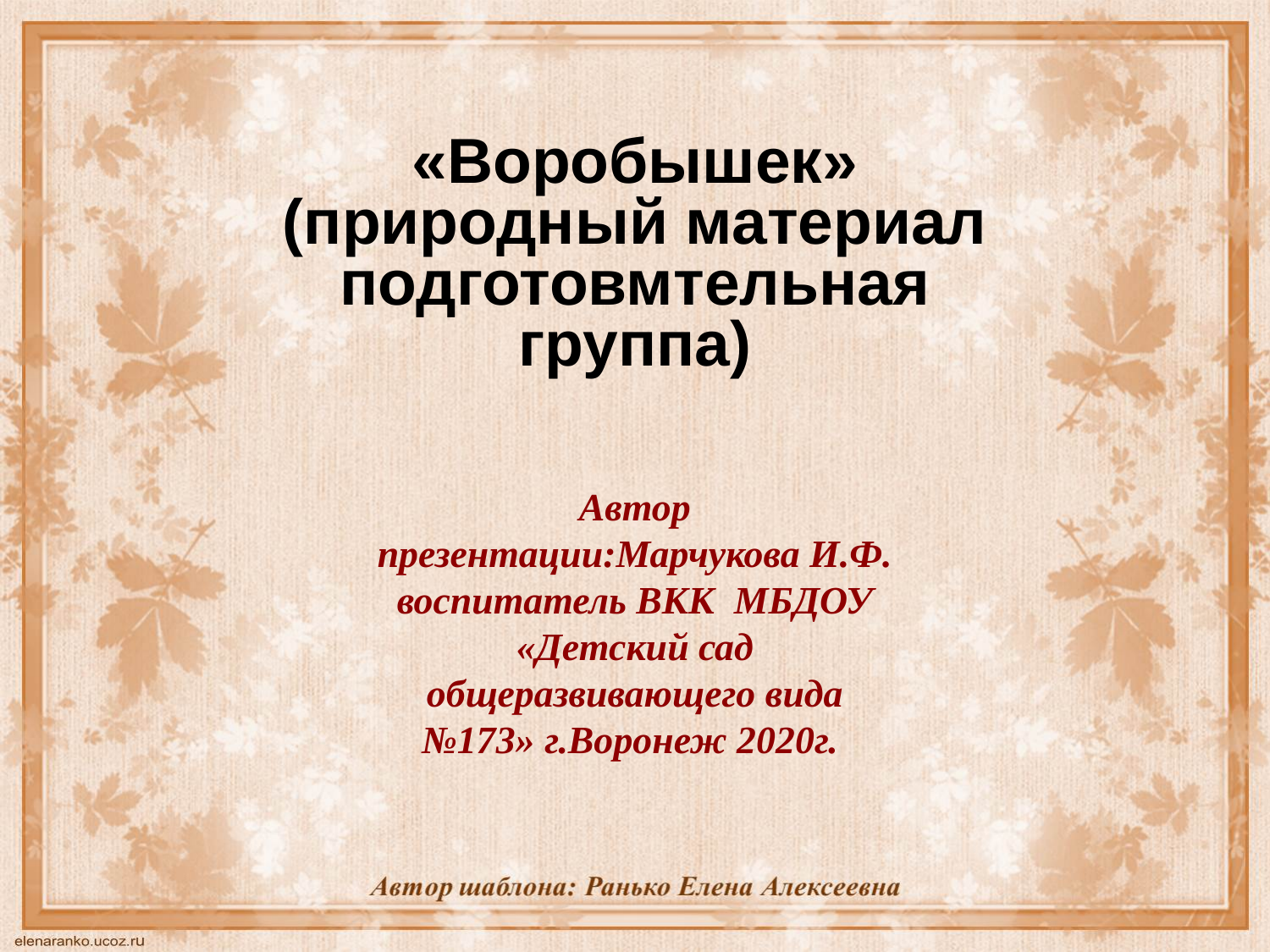

«Воробышек» (природный материал подготовмтельная группа)
Автор презентации:Марчукова И.Ф. воспитатель ВКК  МБДОУ «Детский сад общеразвивающего вида №173» г.Воронеж 2020г.